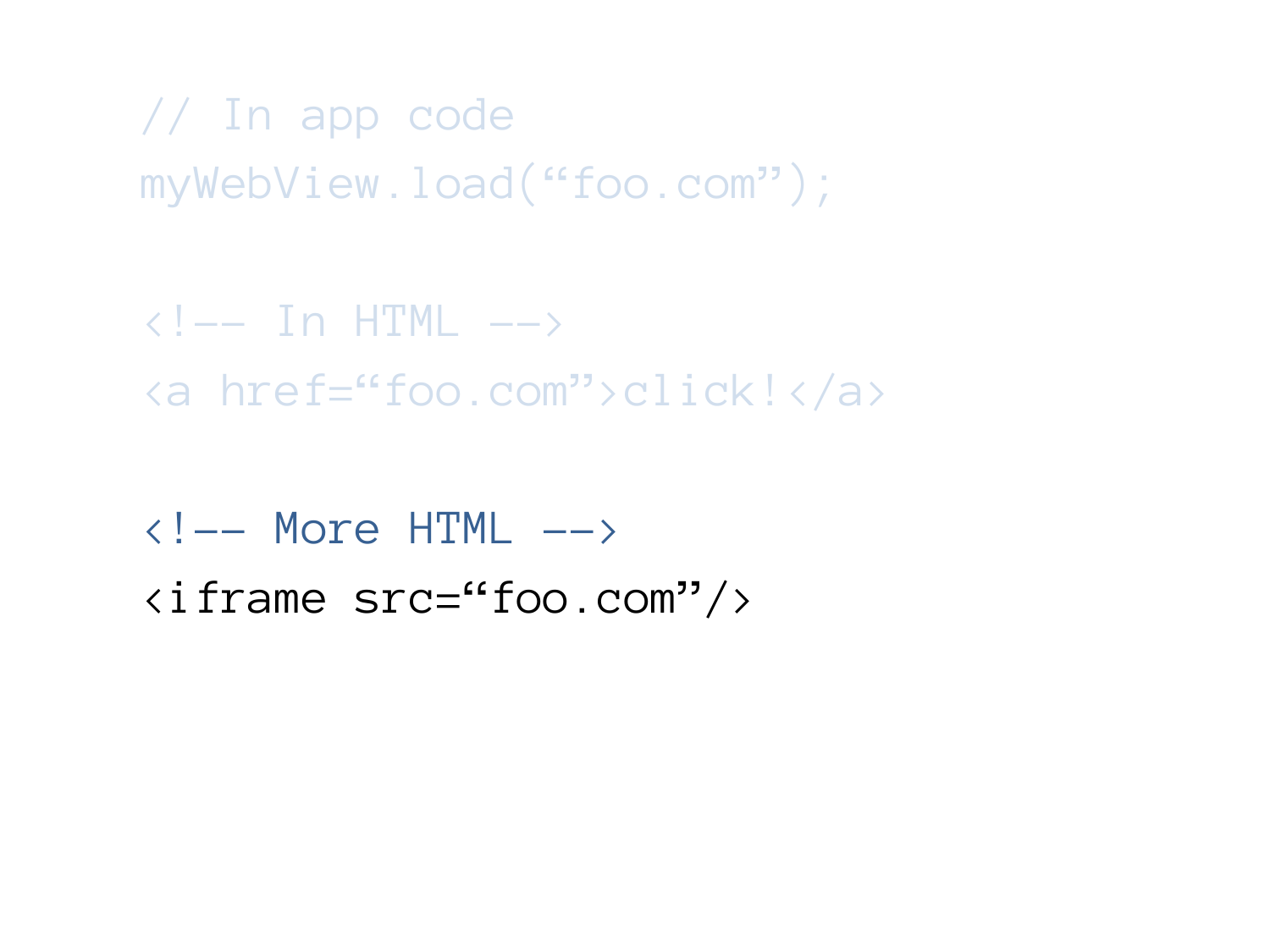

// In app code
myWebView.load(“foo.com”);

<!-- In HTML -->
<a href=“foo.com”>click!</a>

<!-- More HTML -->
<iframe src=“foo.com”/>